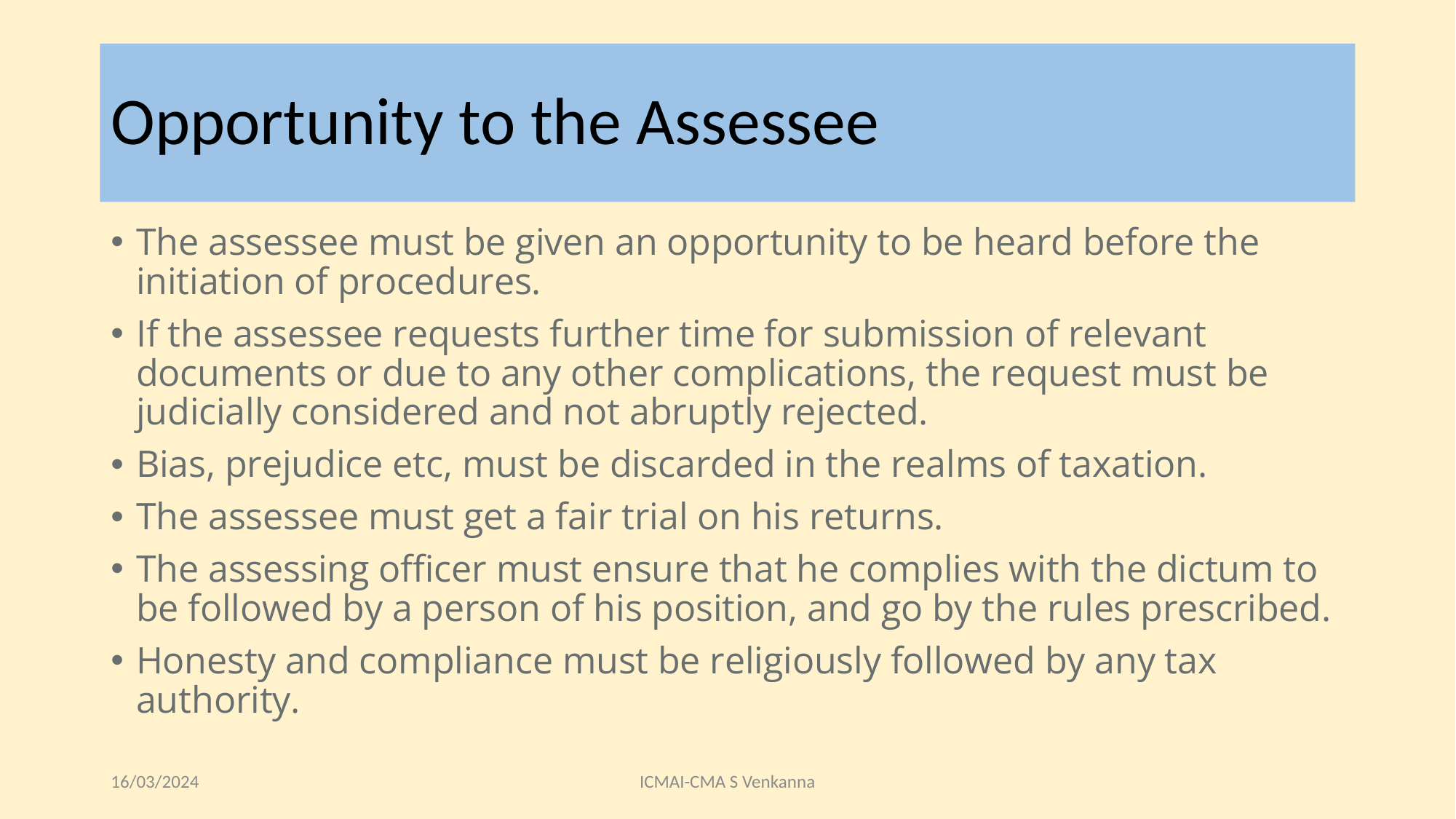

# Opportunity to the Assessee
The assessee must be given an opportunity to be heard before the initiation of procedures.
If the assessee requests further time for submission of relevant documents or due to any other complications, the request must be judicially considered and not abruptly rejected.
Bias, prejudice etc, must be discarded in the realms of taxation.
The assessee must get a fair trial on his returns.
The assessing officer must ensure that he complies with the dictum to be followed by a person of his position, and go by the rules prescribed.
Honesty and compliance must be religiously followed by any tax authority.

16/03/2024
ICMAI-CMA S Venkanna